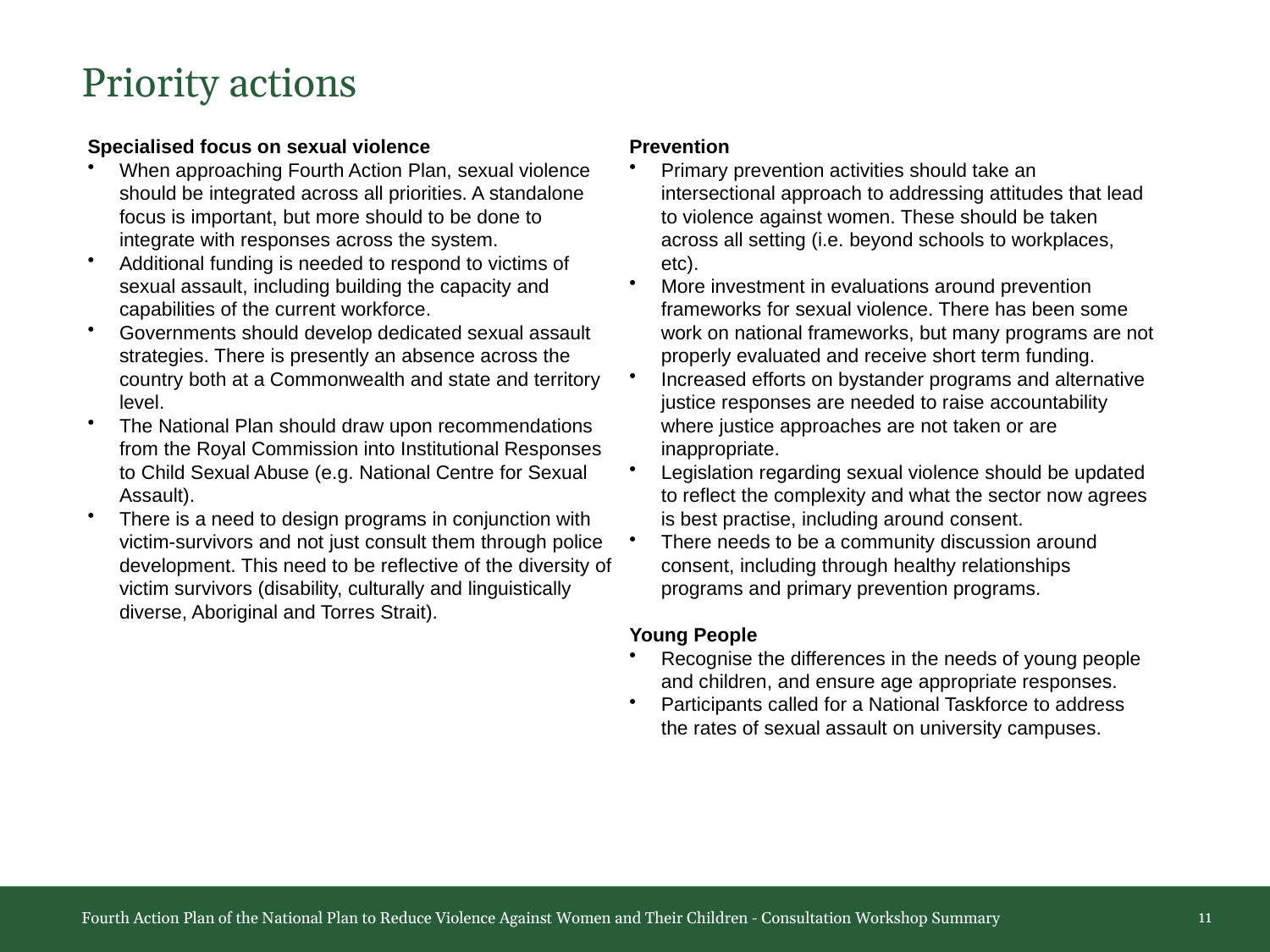

# Priority actions

Specialised focus on sexual violence
When approaching Fourth Action Plan, sexual violence should be integrated across all priorities. A standalone focus is important, but more should to be done to integrate with responses across the system.
Additional funding is needed to respond to victims of sexual assault, including building the capacity and capabilities of the current workforce.
Governments should develop dedicated sexual assault strategies. There is presently an absence across the country both at a Commonwealth and state and territory level.
The National Plan should draw upon recommendations from the Royal Commission into Institutional Responses to Child Sexual Abuse (e.g. National Centre for Sexual Assault).
There is a need to design programs in conjunction with victim-survivors and not just consult them through police development. This need to be reflective of the diversity of victim survivors (disability, culturally and linguistically diverse, Aboriginal and Torres Strait).

Prevention
Primary prevention activities should take an intersectional approach to addressing attitudes that lead to violence against women. These should be taken across all setting (i.e. beyond schools to workplaces, etc).
More investment in evaluations around prevention frameworks for sexual violence. There has been some work on national frameworks, but many programs are not properly evaluated and receive short term funding.
Increased efforts on bystander programs and alternative justice responses are needed to raise accountability where justice approaches are not taken or are inappropriate.
Legislation regarding sexual violence should be updated to reflect the complexity and what the sector now agrees is best practise, including around consent.
There needs to be a community discussion around consent, including through healthy relationships programs and primary prevention programs.

Young People
Recognise the differences in the needs of young people and children, and ensure age appropriate responses.
Participants called for a National Taskforce to address the rates of sexual assault on university campuses.

Fourth Action Plan of the National Plan to Reduce Violence Against Women and Their Children - Consultation Workshop Summary
11